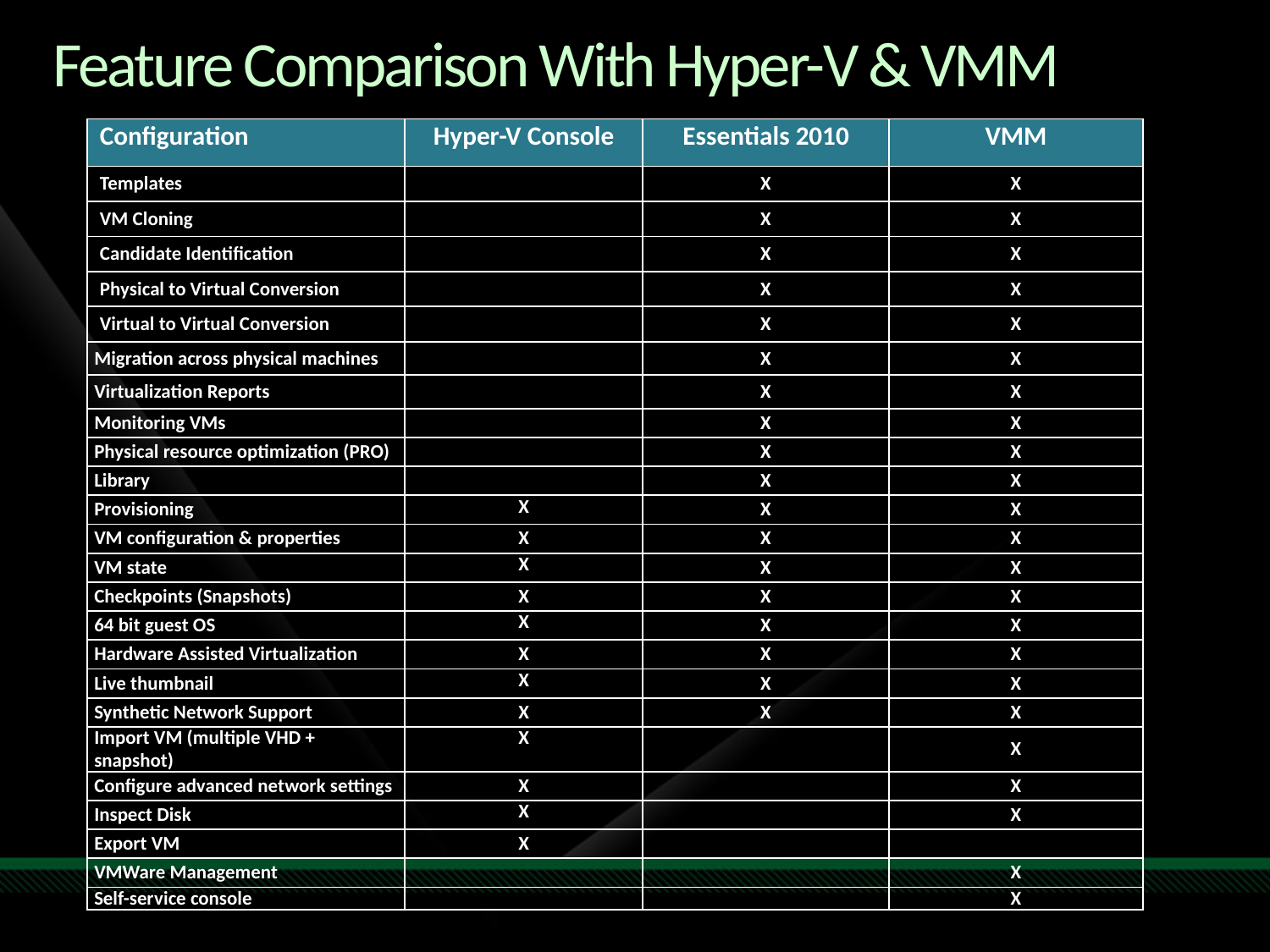

# Feature Comparison With Hyper-V & VMM
| Configuration | Hyper-V Console | Essentials 2010 | VMM |
| --- | --- | --- | --- |
| Templates |  | X | X |
| VM Cloning |  | X | X |
| Candidate Identification |  | X | X |
| Physical to Virtual Conversion |  | X | X |
| Virtual to Virtual Conversion |  | X | X |
| Migration across physical machines |  | X | X |
| Virtualization Reports |  | X | X |
| Monitoring VMs |  | X | X |
| Physical resource optimization (PRO) |  | X | X |
| Library |  | X | X |
| Provisioning | X | X | X |
| VM configuration & properties | X | X | X |
| VM state | X | X | X |
| Checkpoints (Snapshots) | X | X | X |
| 64 bit guest OS | X | X | X |
| Hardware Assisted Virtualization | X | X | X |
| Live thumbnail | X | X | X |
| Synthetic Network Support | X | X | X |
| Import VM (multiple VHD + snapshot) | X |  | X |
| Configure advanced network settings | X |  | X |
| Inspect Disk | X |  | X |
| Export VM | X |  |  |
| VMWare Management |  |  | X |
| Self-service console |  |  | X |